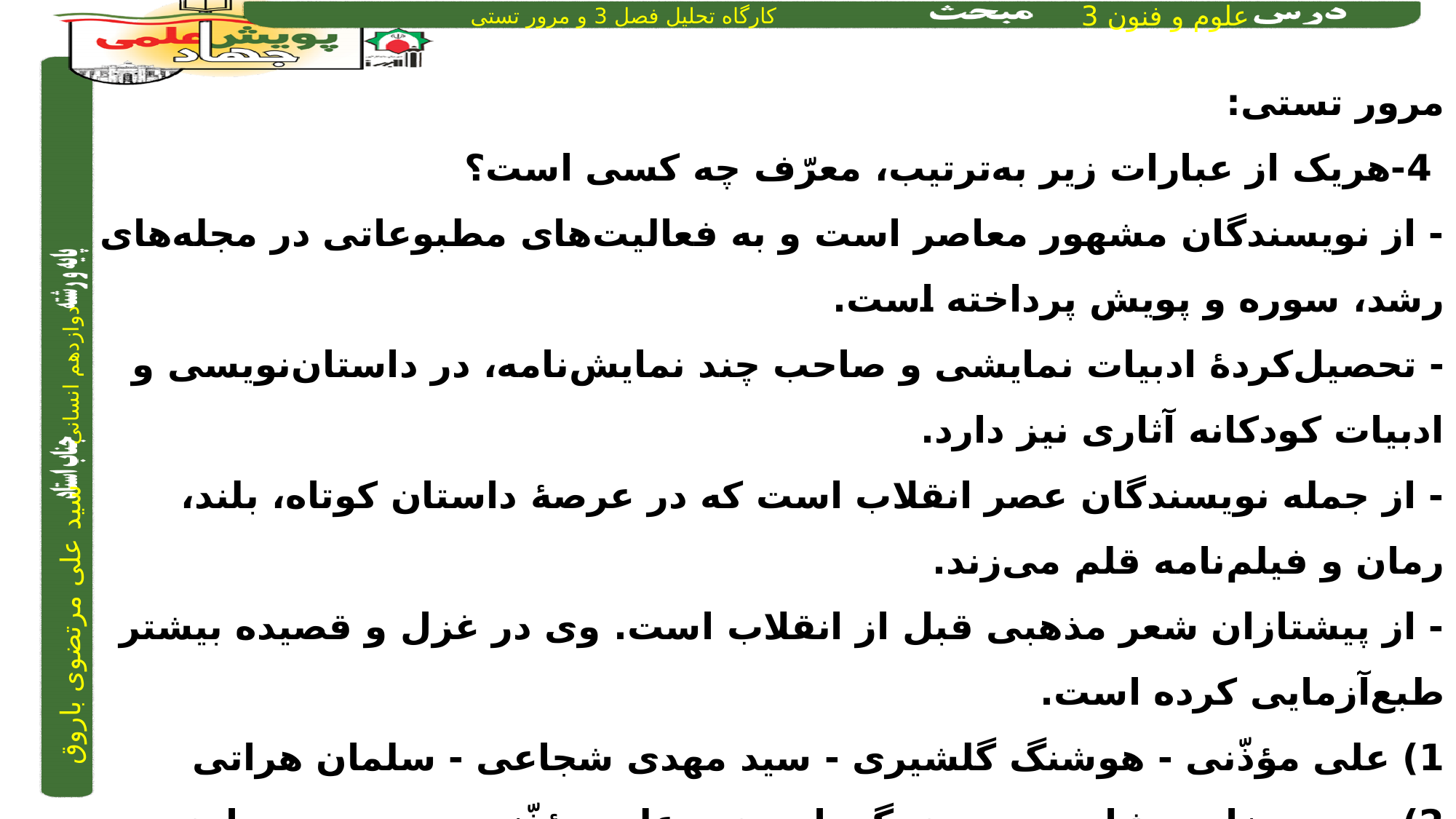

مرور تستی:
 4-هریک از عبارات زیر به‌ترتیب، معرّف چه کسی است؟
- از نویسندگان مشهور معاصر است و به فعالیت‌های مطبوعاتی در مجله‌های رشد، سوره و پویش پرداخته است.
- تحصیل‌کردۀ ادبیات نمایشی و صاحب چند نمایش‌نامه، در داستان‌نویسی و ادبیات کودکانه آثاری نیز دارد.
- از جمله نویسندگان عصر انقلاب است که در عرصۀ داستان کوتاه، بلند، رمان و فیلم‌نامه قلم می‌زند.
- از پیشتازان شعر مذهبی قبل از انقلاب است. وی در غزل و قصیده بیشتر طبع‌آزمایی کرده است.
1) علی مؤذّنی - هوشنگ گلشیری - سید مهدی شجاعی - سلمان هراتی
2) محمدرضا سرشار - موسوی گرمارودی - علی مؤذّنی - حمید سبزواری
3) رضا رهگذر - سید مهدی شجاعی - علی مؤذّنی - موسوی گرمارودی
4) اسماعیل فصیح - سید مهدی شجاعی - هوشنگ گلشیری - نصرالله مردانی
3